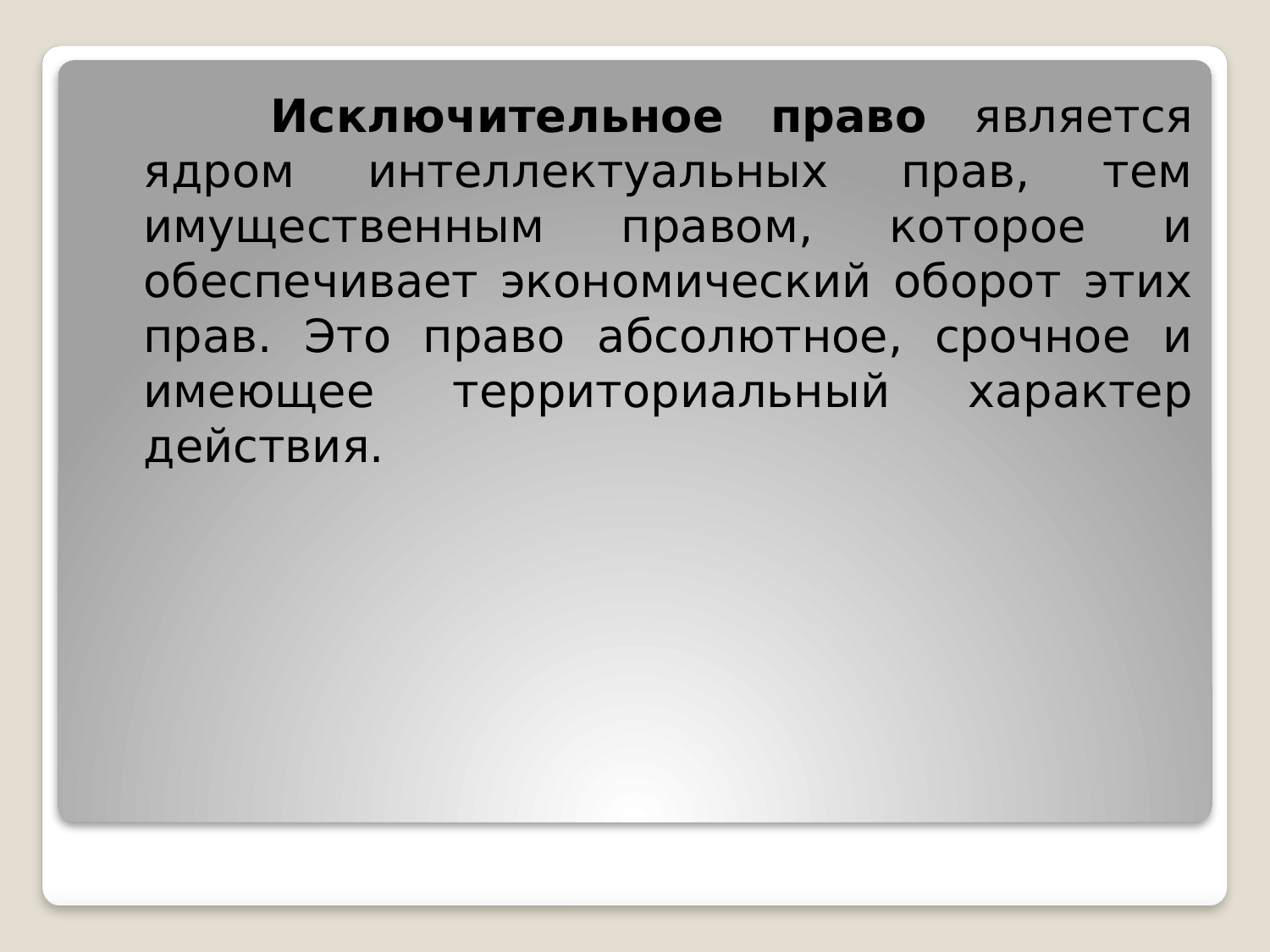

Исключительное право является ядром интеллектуальных прав, тем имущественным правом, которое и обеспечивает экономический оборот этих прав. Это право абсолютное, срочное и имеющее территориальный характер действия.

#